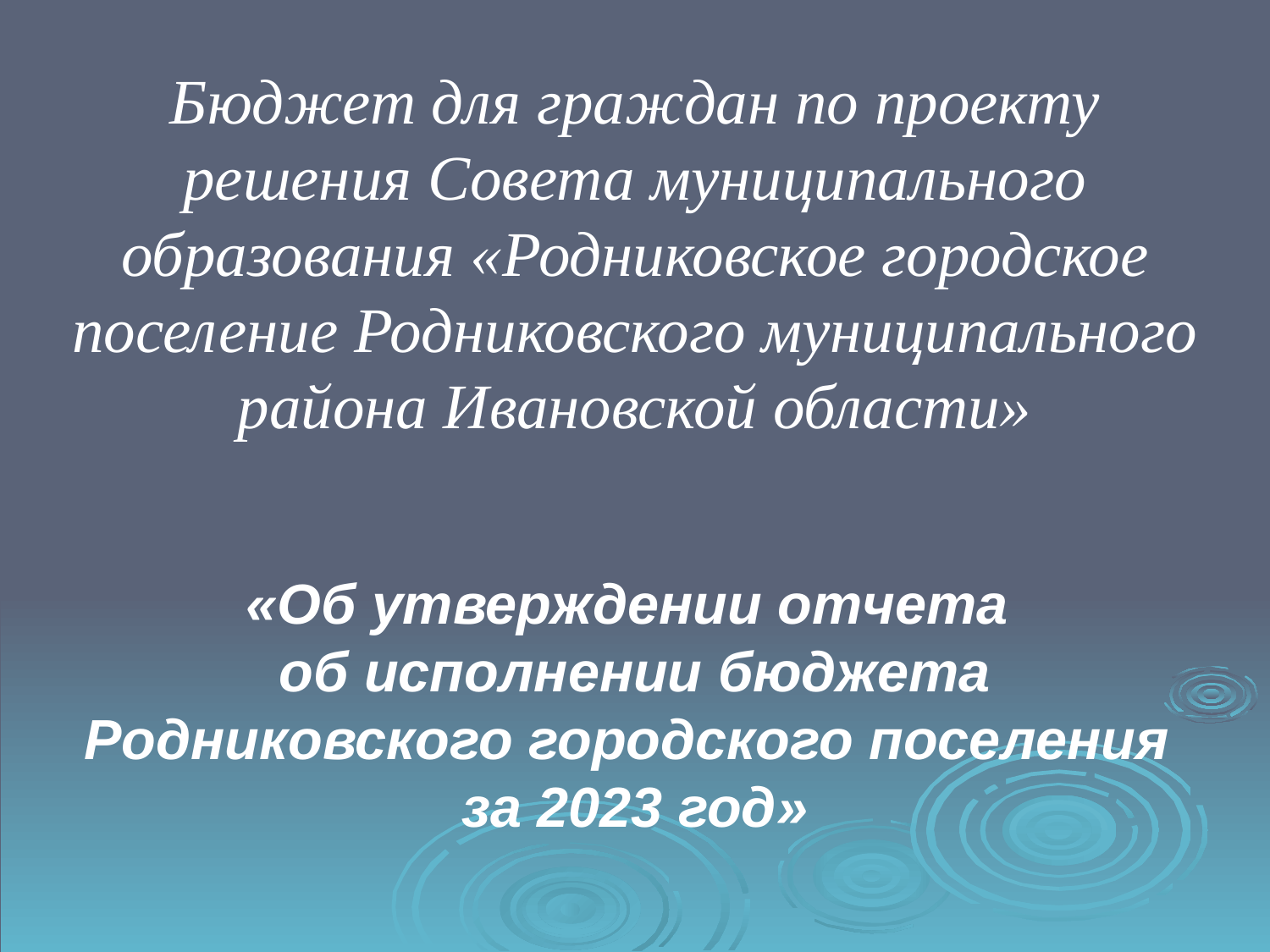

# Бюджет для граждан по проекту решения Совета муниципального образования «Родниковское городское поселение Родниковского муниципального района Ивановской области» «Об утверждении отчета об исполнении бюджета Родниковского городского поселения за 2023 год»